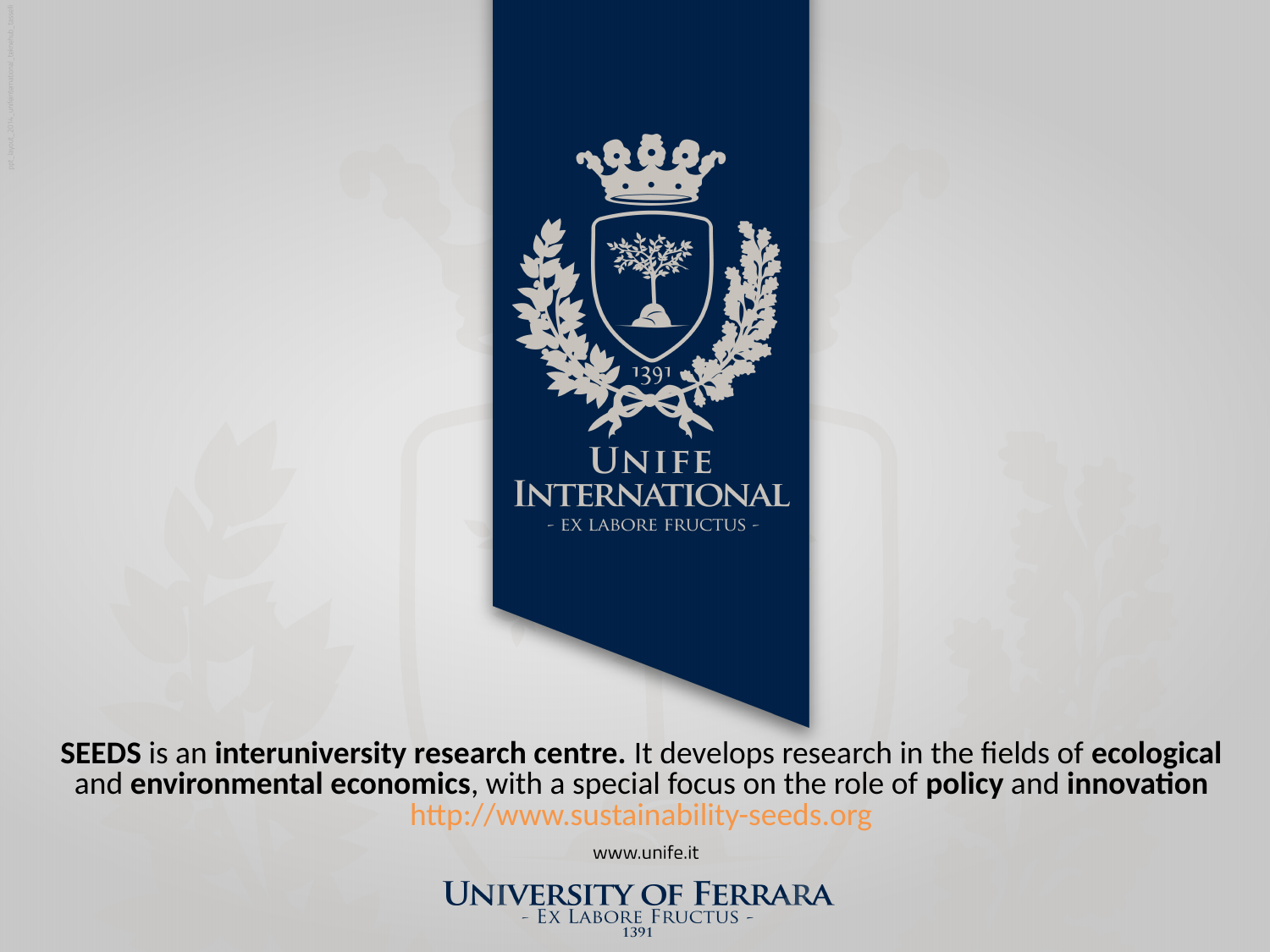

SEEDS is an interuniversity research centre. It develops research in the fields of ecological and environmental economics, with a special focus on the role of policy and innovation
http://www.sustainability-seeds.org